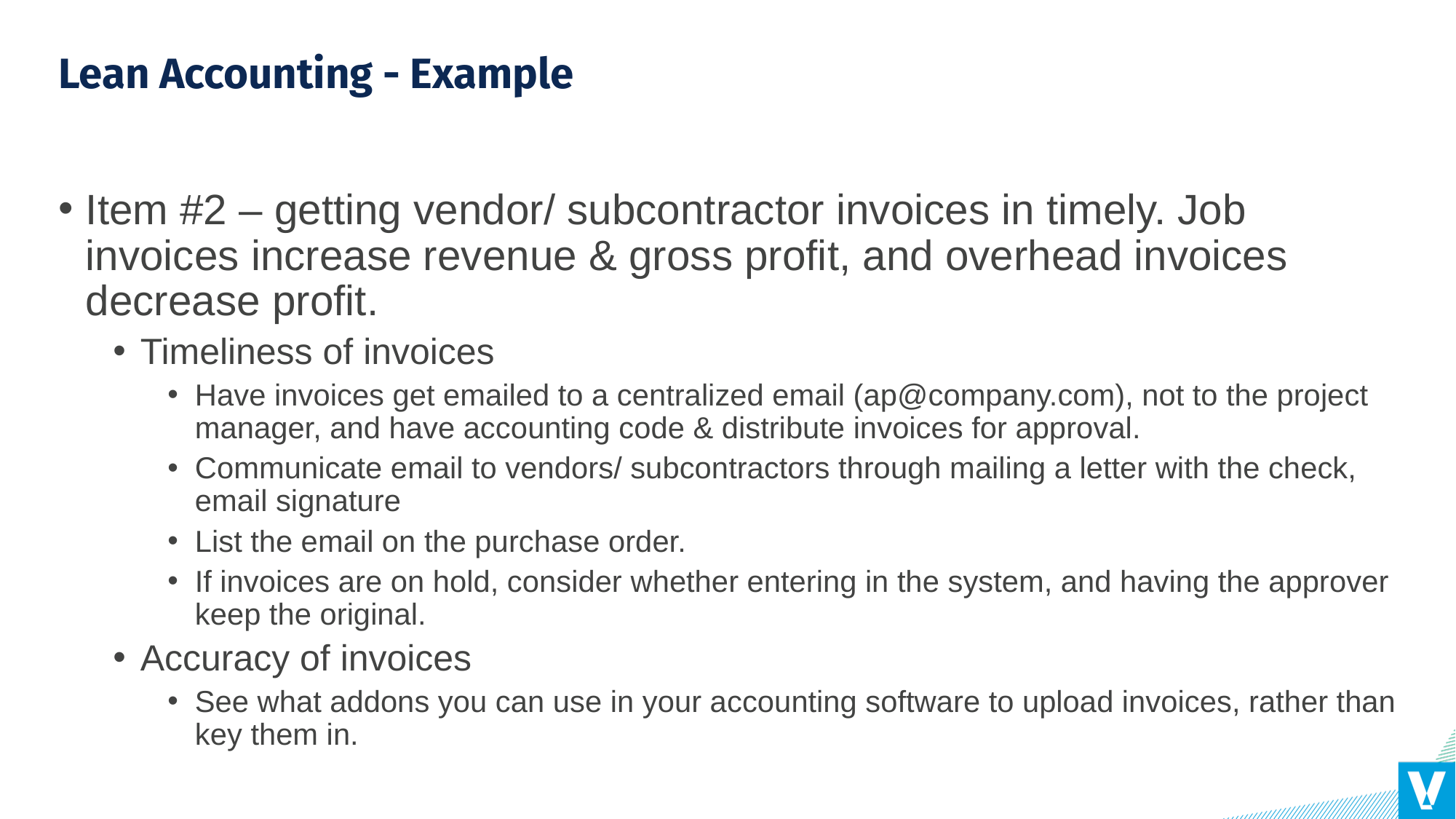

Lean Accounting - Example

Item #2 – getting vendor/ subcontractor invoices in timely. Job invoices increase revenue & gross profit, and overhead invoices decrease profit.
Timeliness of invoices
Have invoices get emailed to a centralized email (ap@company.com), not to the project manager, and have accounting code & distribute invoices for approval.
Communicate email to vendors/ subcontractors through mailing a letter with the check, email signature
List the email on the purchase order.
If invoices are on hold, consider whether entering in the system, and having the approver keep the original.
Accuracy of invoices
See what addons you can use in your accounting software to upload invoices, rather than key them in.